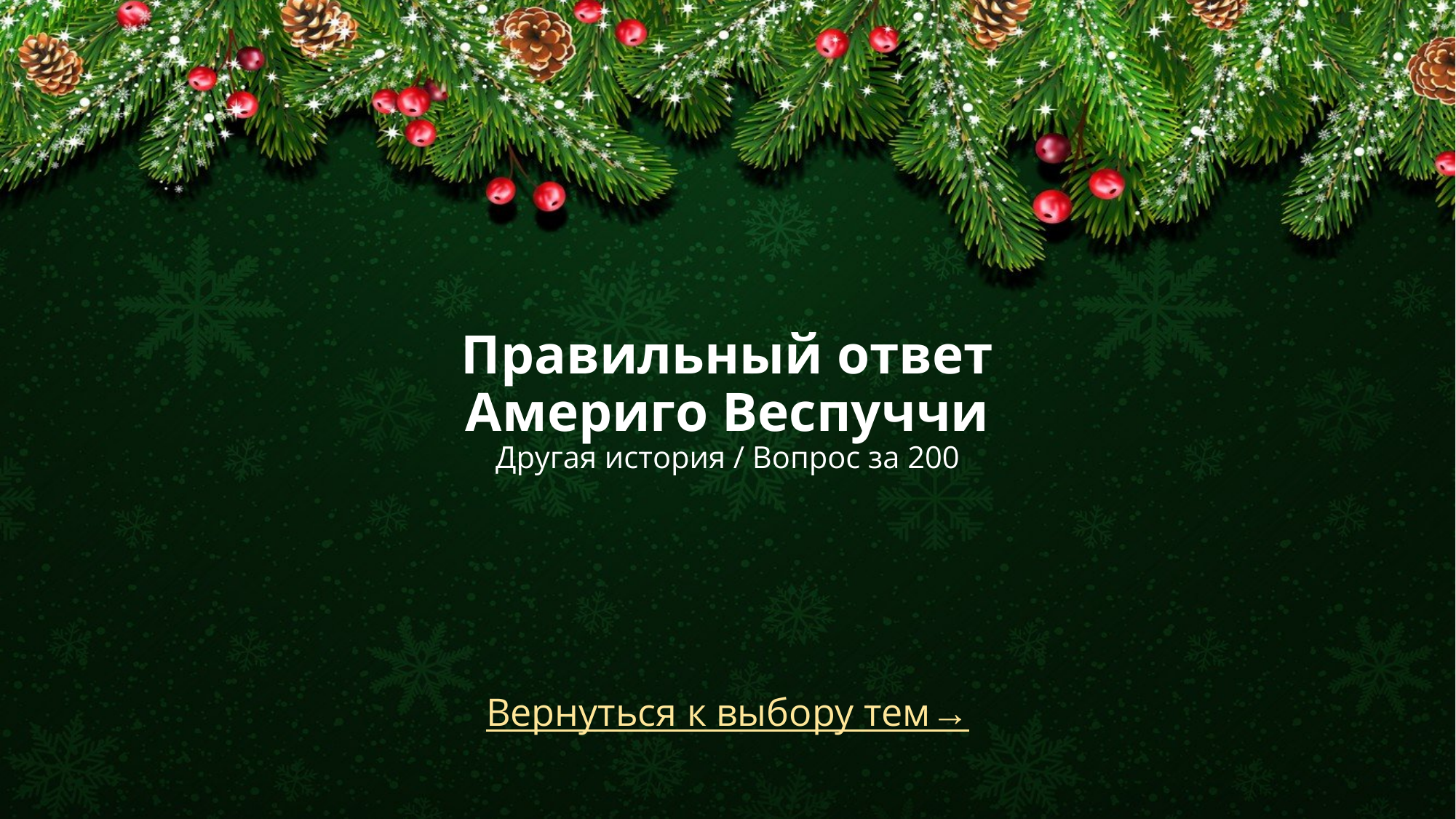

# Правильный ответ Америго Веспуччи Другая история / Вопрос за 200
Вернуться к выбору тем→